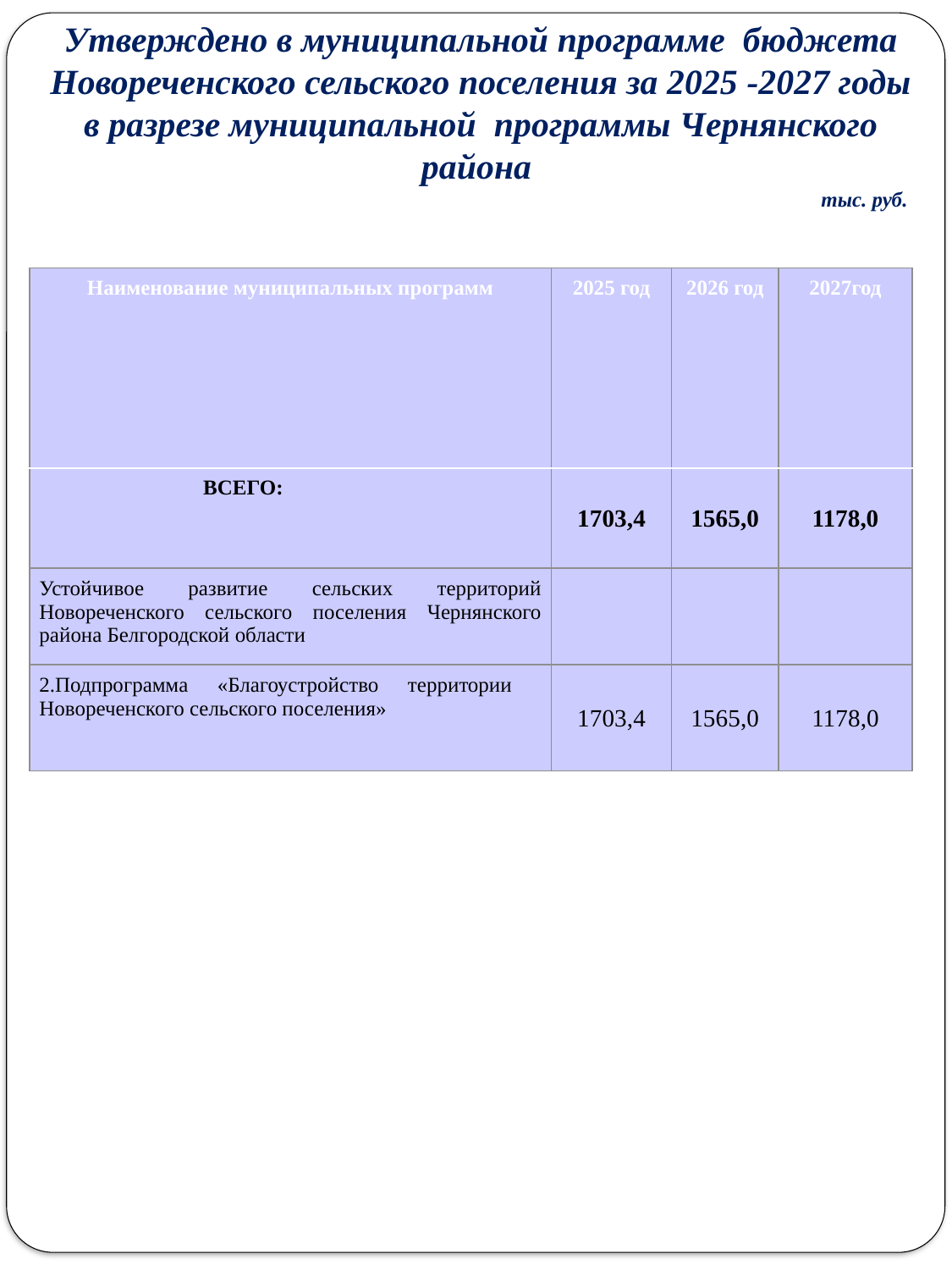

Утверждено в муниципальной программе  бюджета Новореченского сельского поселения за 2025 -2027 годы в разрезе муниципальной  программы Чернянского района
                                                                                                                                                 тыс. руб.
| Наименование муниципальных программ | 2025 год | 2026 год | 2027год |
| --- | --- | --- | --- |
| ВСЕГО: | 1703,4 | 1565,0 | 1178,0 |
| Устойчивое развитие сельских территорий Новореченского сельского поселения Чернянского района Белгородской области |  |  |  |
| 2.Подпрограмма «Благоустройство территории Новореченского сельского поселения» | 1703,4 | 1565,0 | 1178,0 |